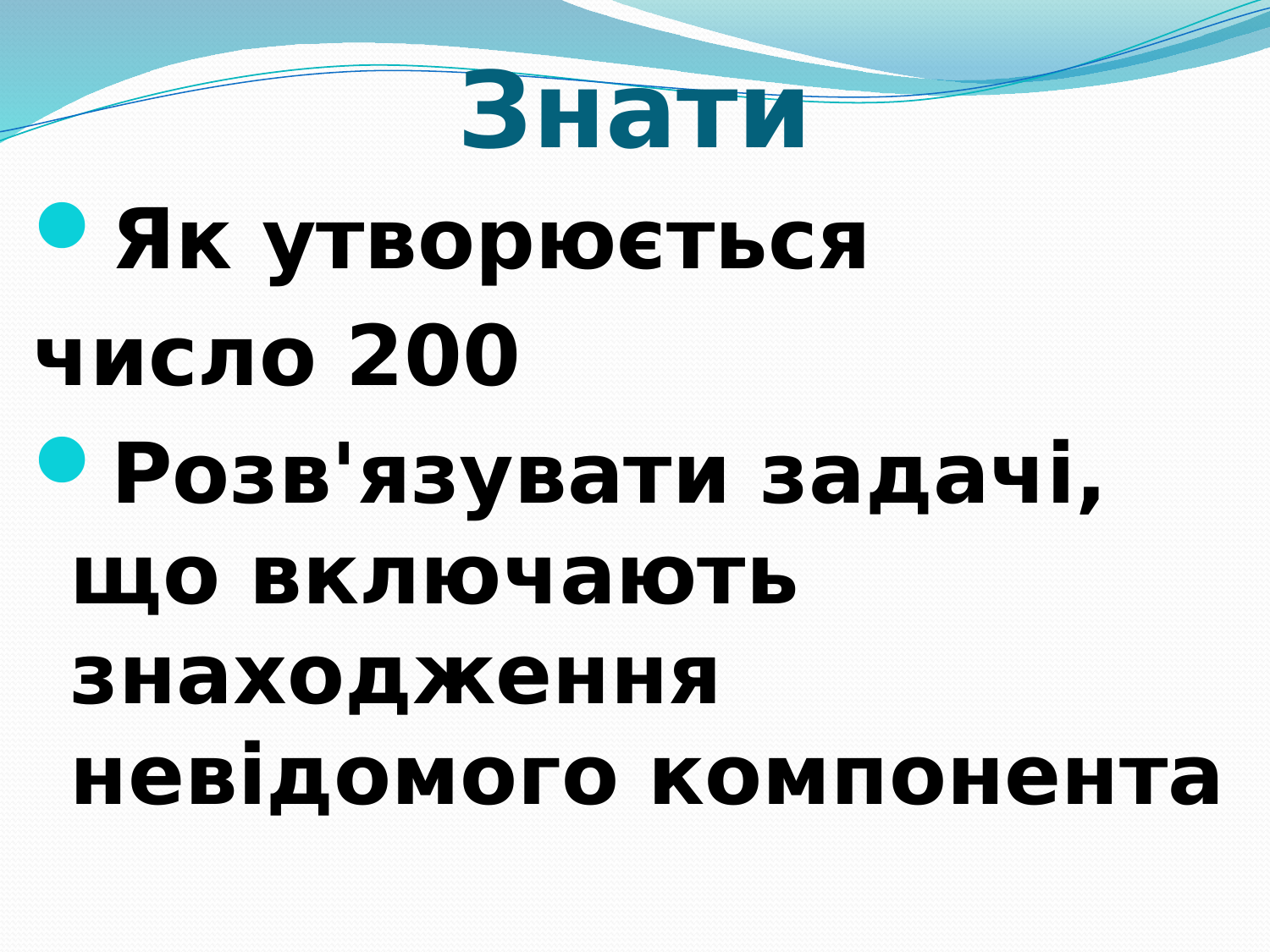

# Знати
Як утворюється
число 200
Розв'язувати задачі, що включають знаходження невідомого компонента